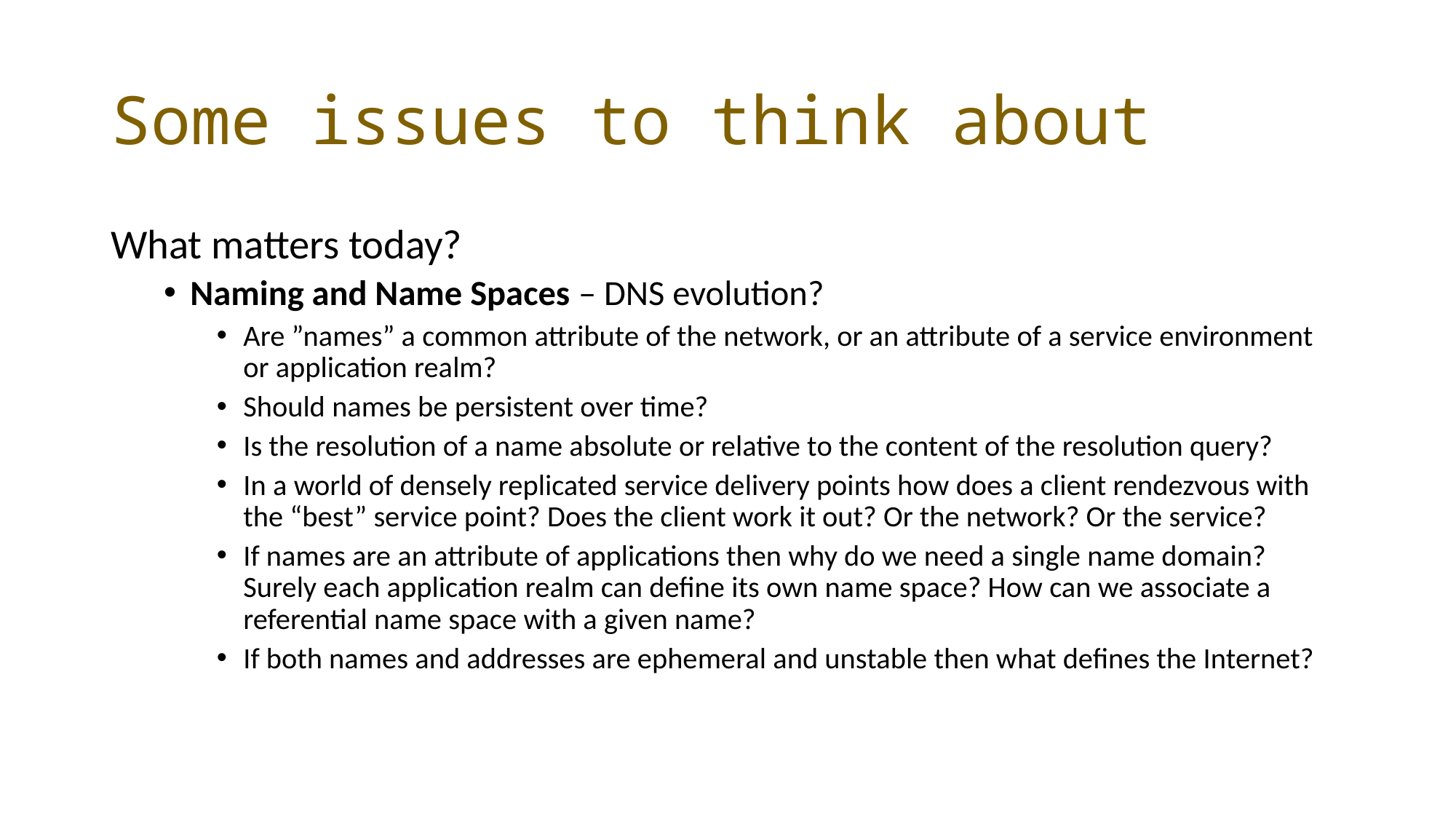

# Some issues to think about
What matters today?
Naming and Name Spaces – DNS evolution?
Are ”names” a common attribute of the network, or an attribute of a service environment or application realm?
Should names be persistent over time?
Is the resolution of a name absolute or relative to the content of the resolution query?
In a world of densely replicated service delivery points how does a client rendezvous with  the “best” service point? Does the client work it out? Or the network? Or the service?
If names are an attribute of applications then why do we need a single name domain? Surely each application realm can define its own name space? How can we associate a referential name space with a given name?
If both names and addresses are ephemeral and unstable then what defines the Internet?